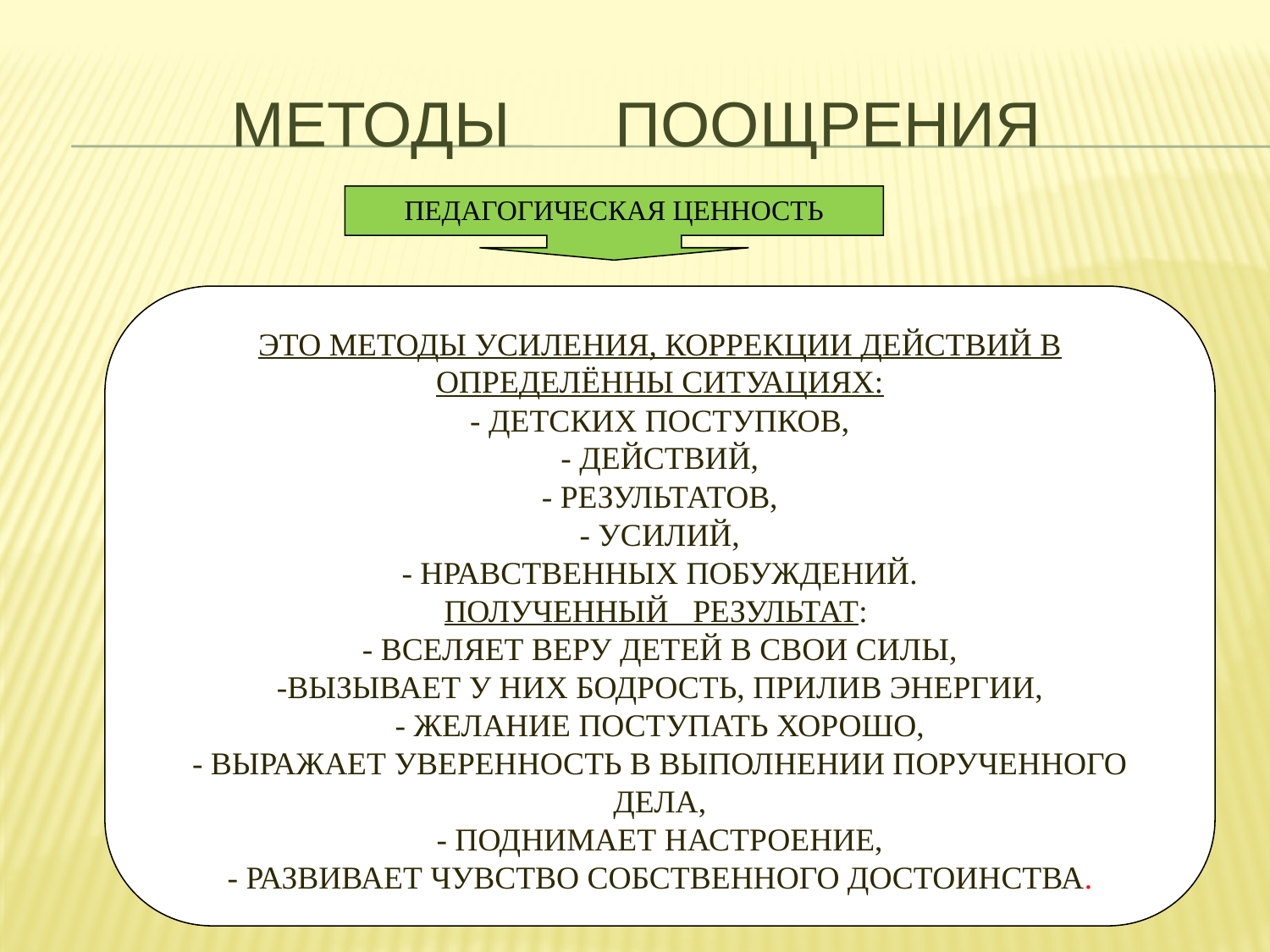

# МЕТОДЫ      ПООЩРЕНИЯ
ПЕДАГОГИЧЕСКАЯ ЦЕННОСТЬ
ЭТО МЕТОДЫ УСИЛЕНИЯ, КОРРЕКЦИИ ДЕЙСТВИЙ В ОПРЕДЕЛЁННЫ СИТУАЦИЯХ:
- ДЕТСКИХ ПОСТУПКОВ,
- ДЕЙСТВИЙ,
- РЕЗУЛЬТАТОВ,
- УСИЛИЙ,
- НРАВСТВЕННЫХ ПОБУЖДЕНИЙ.
ПОЛУЧЕННЫЙ   РЕЗУЛЬТАТ:
- ВСЕЛЯЕТ ВЕРУ ДЕТЕЙ В СВОИ СИЛЫ,
-ВЫЗЫВАЕТ У НИХ БОДРОСТЬ, ПРИЛИВ ЭНЕРГИИ,
- ЖЕЛАНИЕ ПОСТУПАТЬ ХОРОШО,
- ВЫРАЖАЕТ УВЕРЕННОСТЬ В ВЫПОЛНЕНИИ ПОРУЧЕННОГО ДЕЛА,
- ПОДНИМАЕТ НАСТРОЕНИЕ,
- РАЗВИВАЕТ ЧУВСТВО СОБСТВЕННОГО ДОСТОИНСТВА.